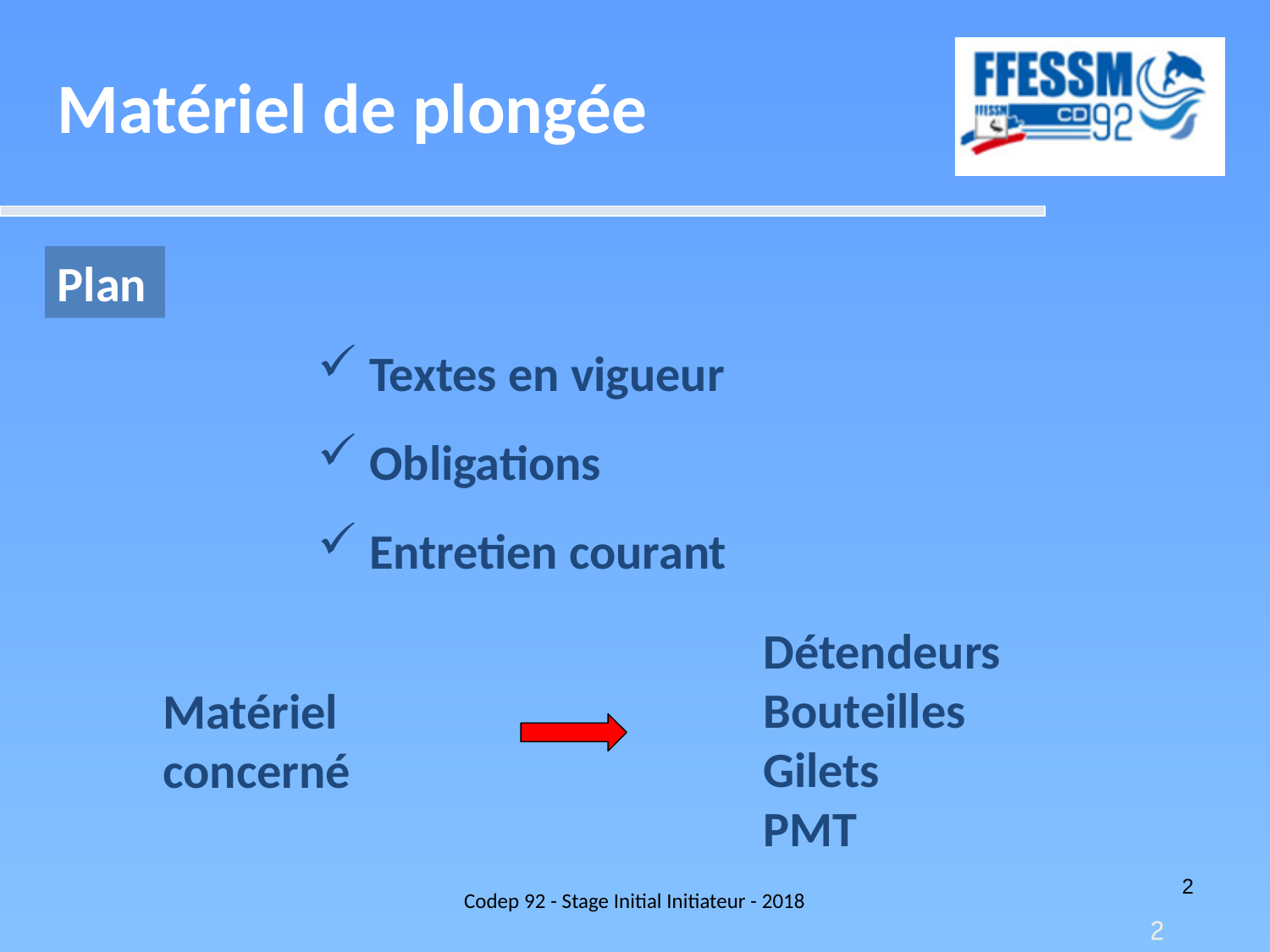

Matériel de plongée
Plan
 Textes en vigueur
 Obligations
 Entretien courant
Détendeurs
Bouteilles
Gilets
PMT
Matériel concerné

Codep 92 - Stage Initial Initiateur - 2018
2
2